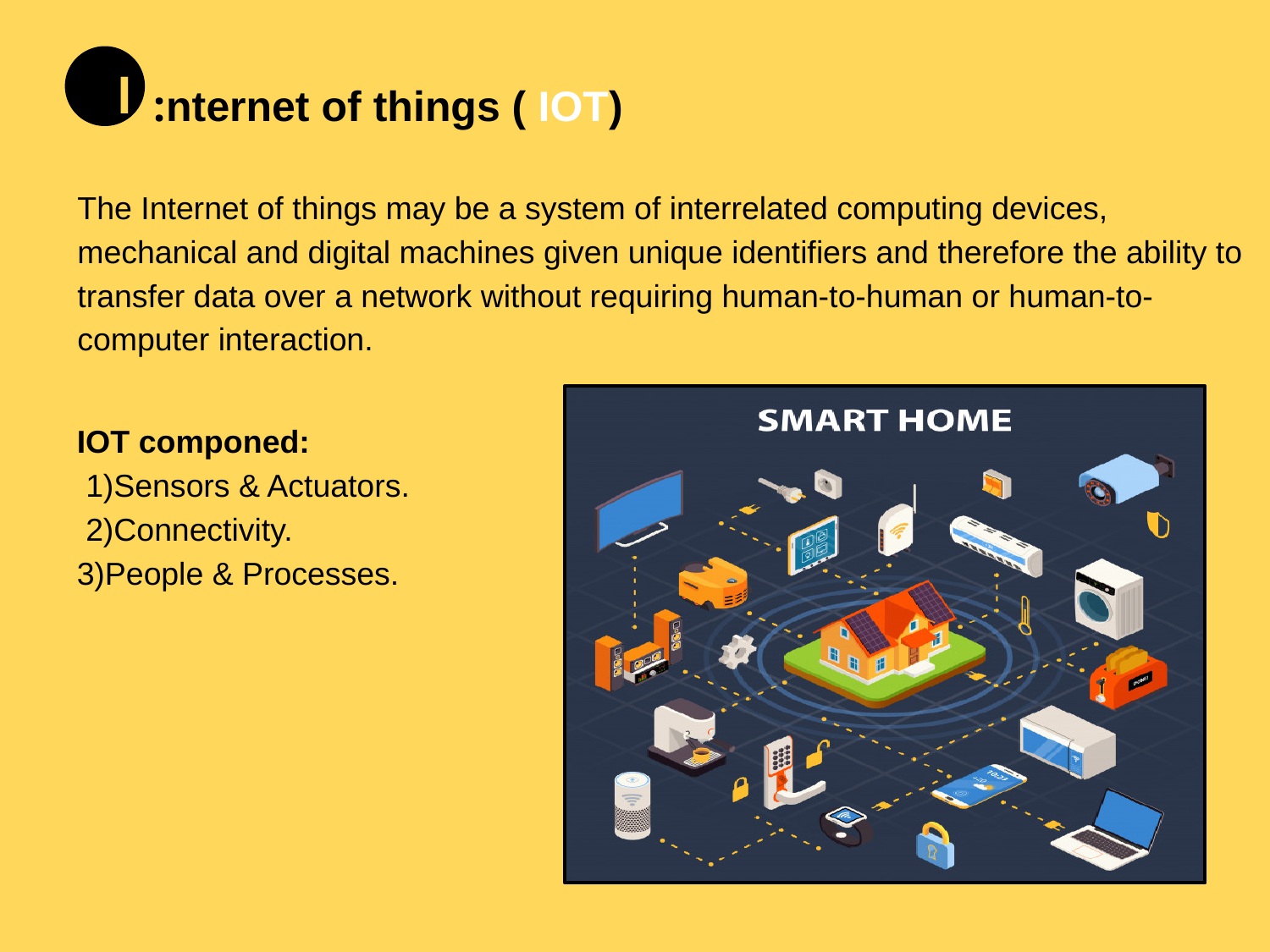

I
nternet of things ( IOT):
The Internet of things may be a system of interrelated computing devices, mechanical and digital machines given unique identifiers and therefore the ability to transfer data over a network without requiring human-to-human or human-to-computer interaction.

IOT componed:
 1)Sensors & Actuators.
 2)Connectivity.
3)People & Processes.